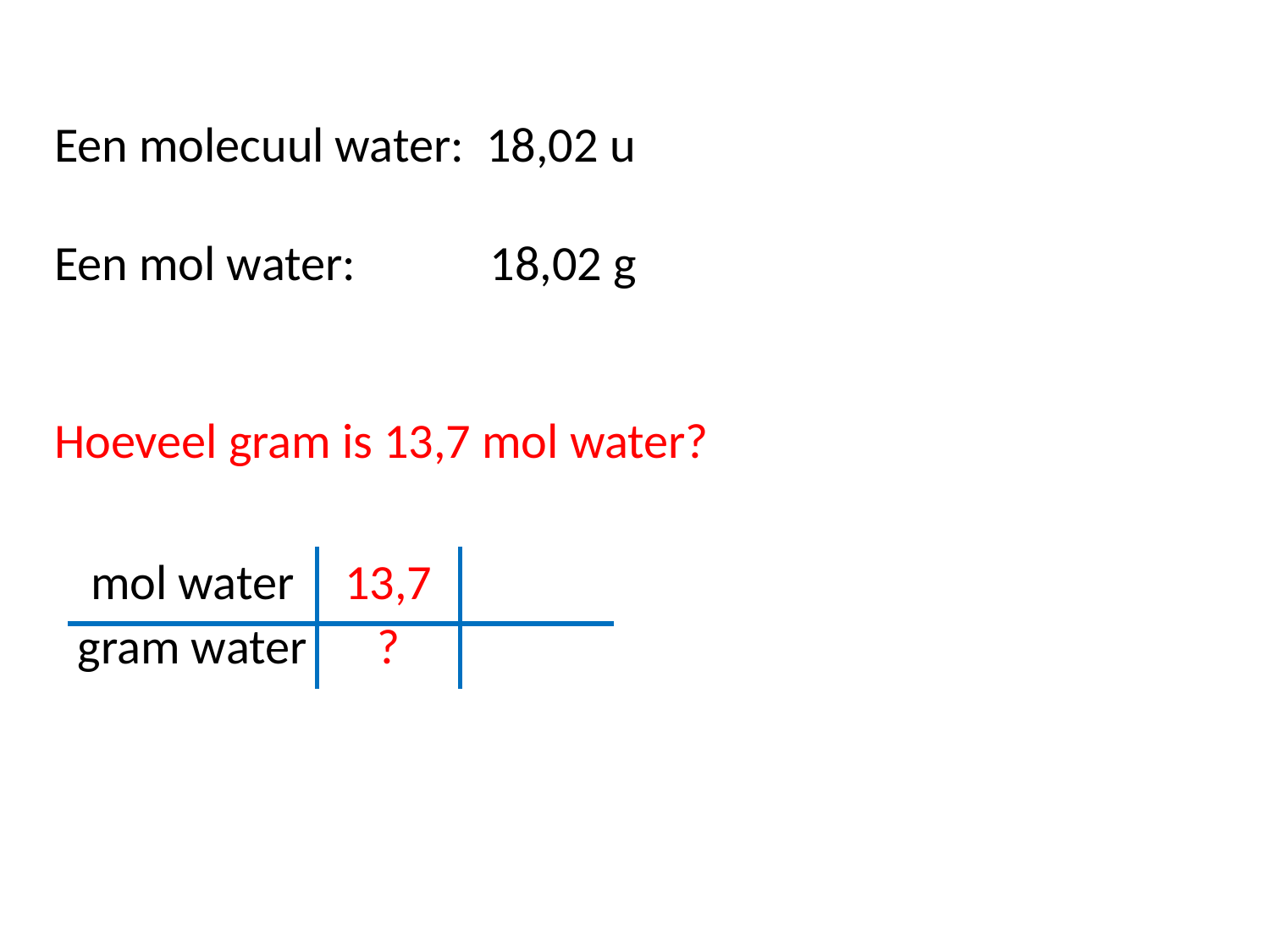

Een molecuul water:  18,02 u

Een mol water:            18,02 g

Hoeveel gram is 13,7 mol water?

| mol water | 13,7 |  |
| --- | --- | --- |
| gram water | ? |  |